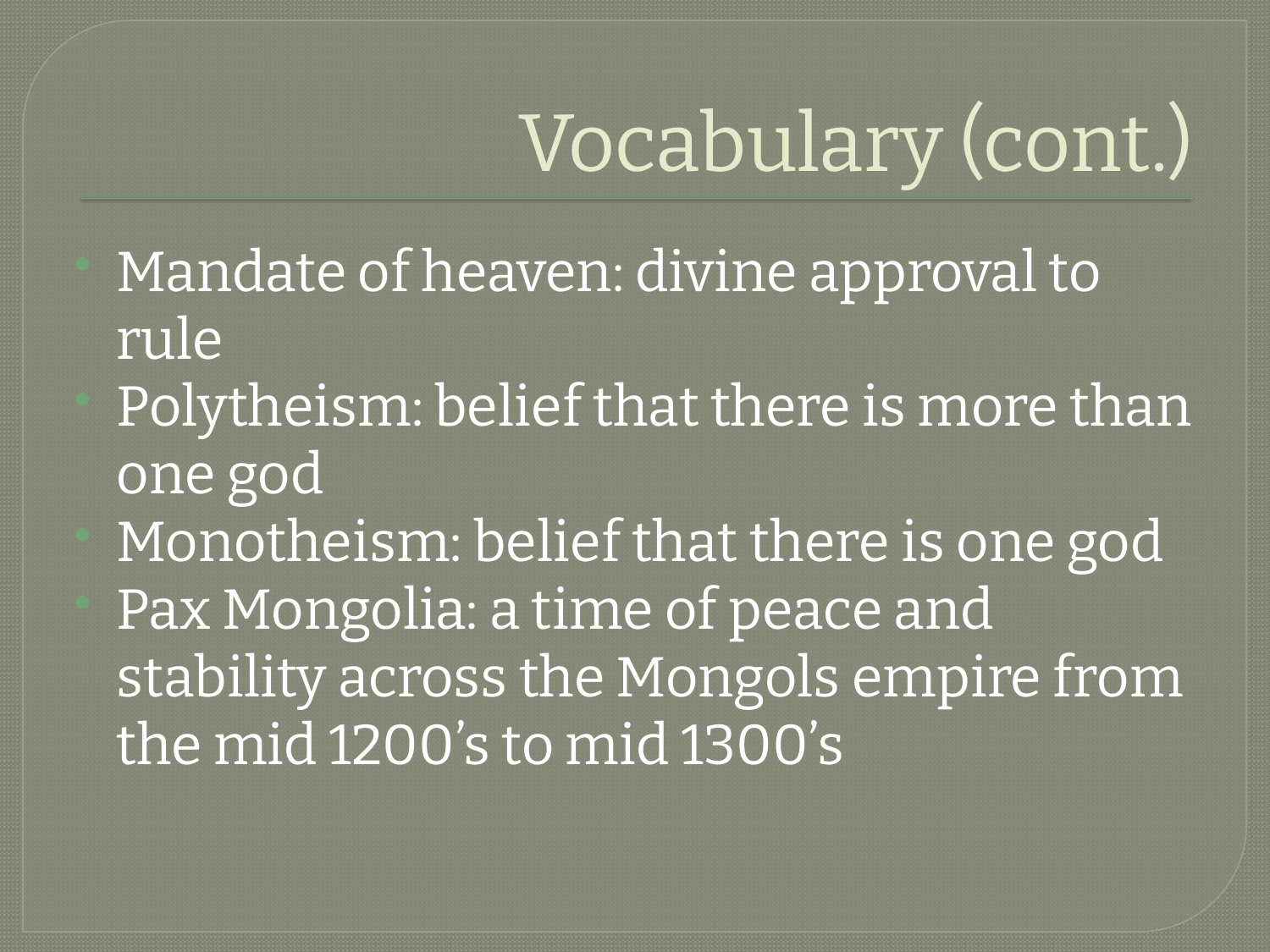

# Vocabulary (cont.)
Mandate of heaven: divine approval to rule
Polytheism: belief that there is more than one god
Monotheism: belief that there is one god
Pax Mongolia: a time of peace and stability across the Mongols empire from the mid 1200’s to mid 1300’s